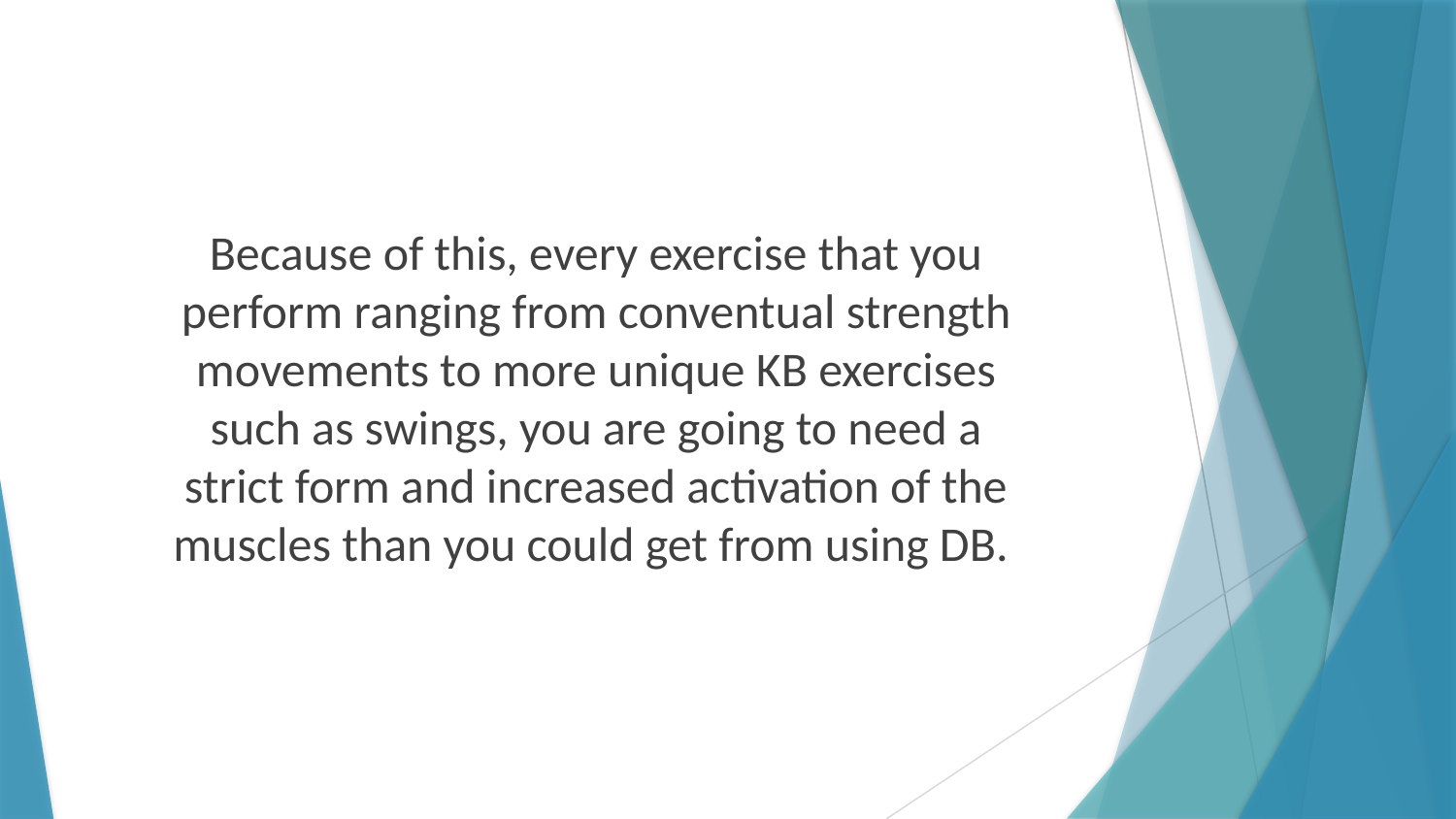

Because of this, every exercise that you perform ranging from conventual strength movements to more unique KB exercises such as swings, you are going to need a strict form and increased activation of the muscles than you could get from using DB.